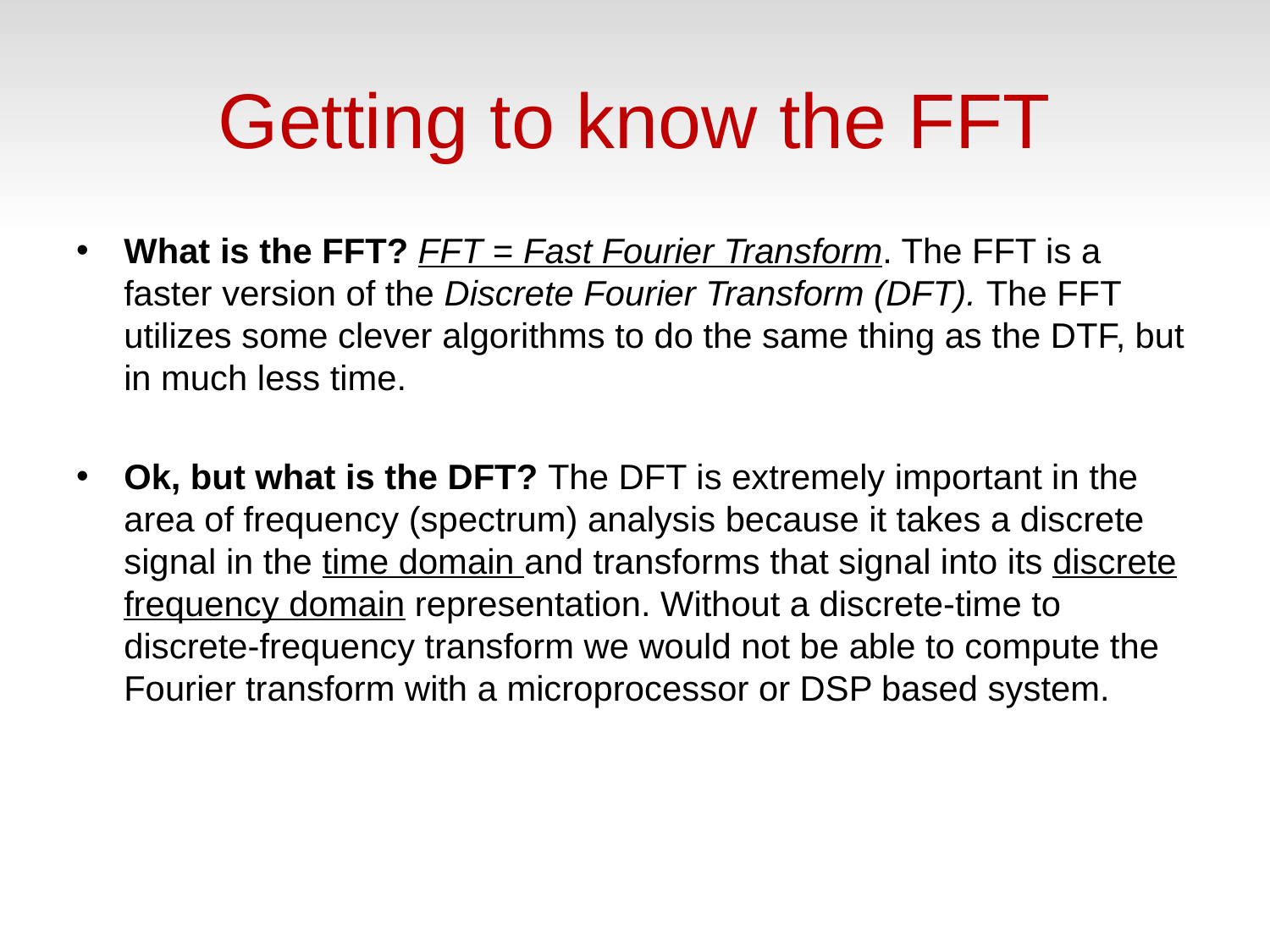

# Getting to know the FFT
What is the FFT? FFT = Fast Fourier Transform. The FFT is a faster version of the Discrete Fourier Transform (DFT). The FFT utilizes some clever algorithms to do the same thing as the DTF, but in much less time.

Ok, but what is the DFT? The DFT is extremely important in the area of frequency (spectrum) analysis because it takes a discrete signal in the time domain and transforms that signal into its discrete frequency domain representation. Without a discrete-time to discrete-frequency transform we would not be able to compute the Fourier transform with a microprocessor or DSP based system.